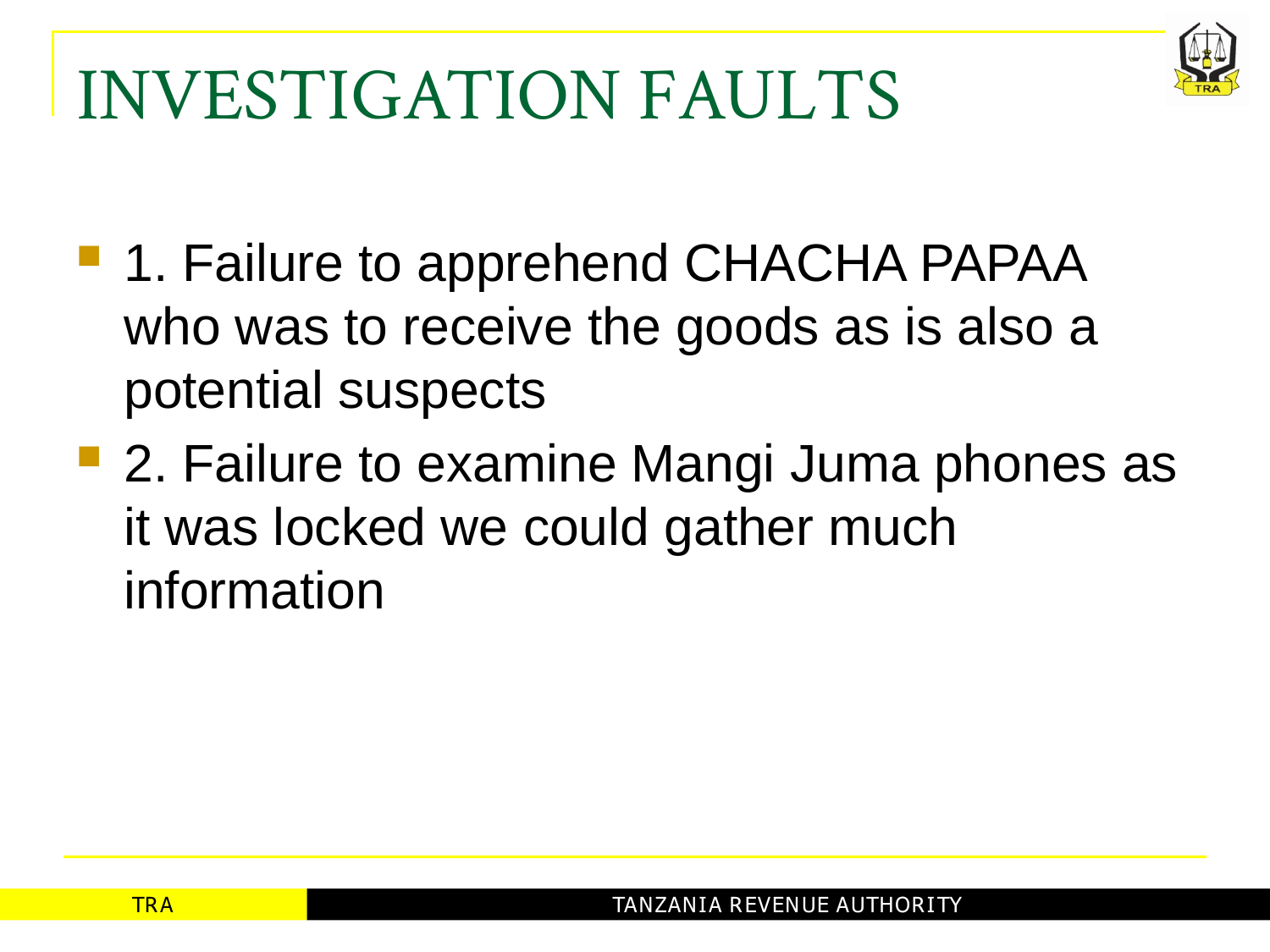

# INVESTIGATION FAULTS
1. Failure to apprehend CHACHA PAPAA who was to receive the goods as is also a potential suspects
2. Failure to examine Mangi Juma phones as it was locked we could gather much information